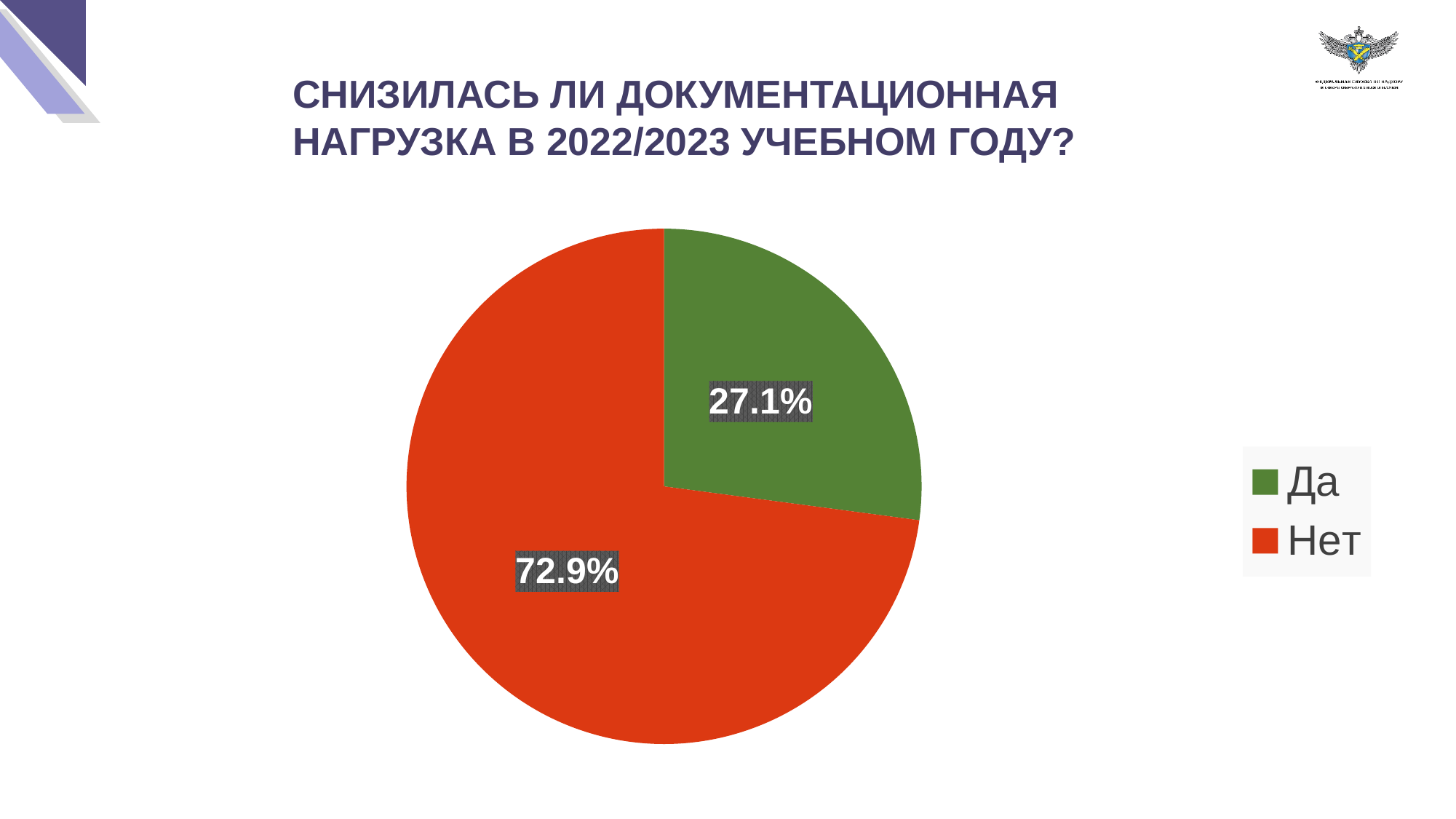

СНИЗИЛАСЬ ЛИ ДОКУМЕНТАЦИОННАЯ НАГРУЗКА В 2022/2023 УЧЕБНОМ ГОДУ?

### Chart

| Category | Столбец1 |
|---|---|
| Да | 0.271 |
| Нет | 0.7290000000000001 |